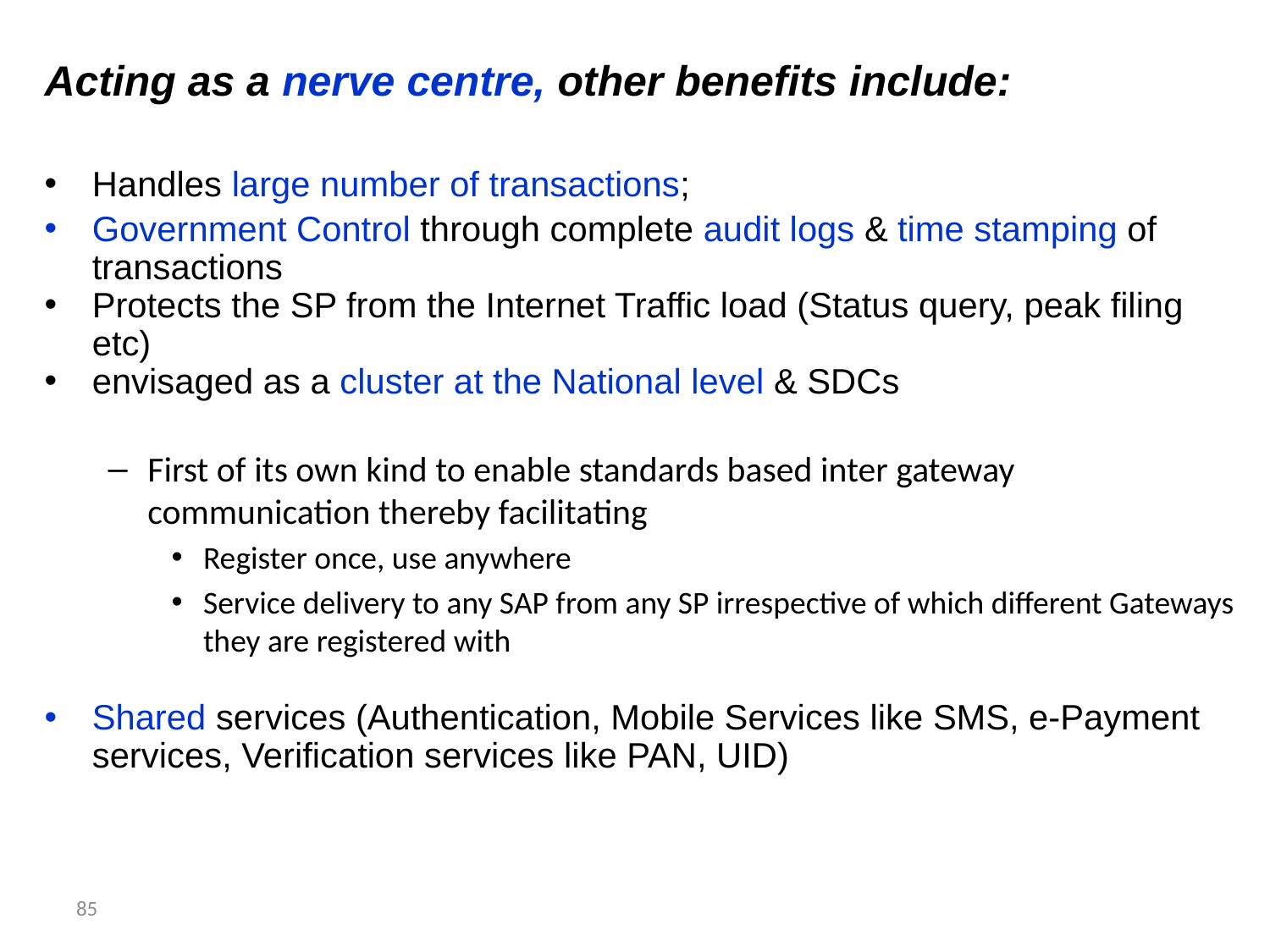

Acting as a nerve centre, other benefits include:

Handles large number of transactions;
Government Control through complete audit logs & time stamping of transactions
Protects the SP from the Internet Traffic load (Status query, peak filing etc)
envisaged as a cluster at the National level & SDCs

First of its own kind to enable standards based inter gateway communication thereby facilitating
Register once, use anywhere
Service delivery to any SAP from any SP irrespective of which different Gateways they are registered with

Shared services (Authentication, Mobile Services like SMS, e-Payment services, Verification services like PAN, UID)
85